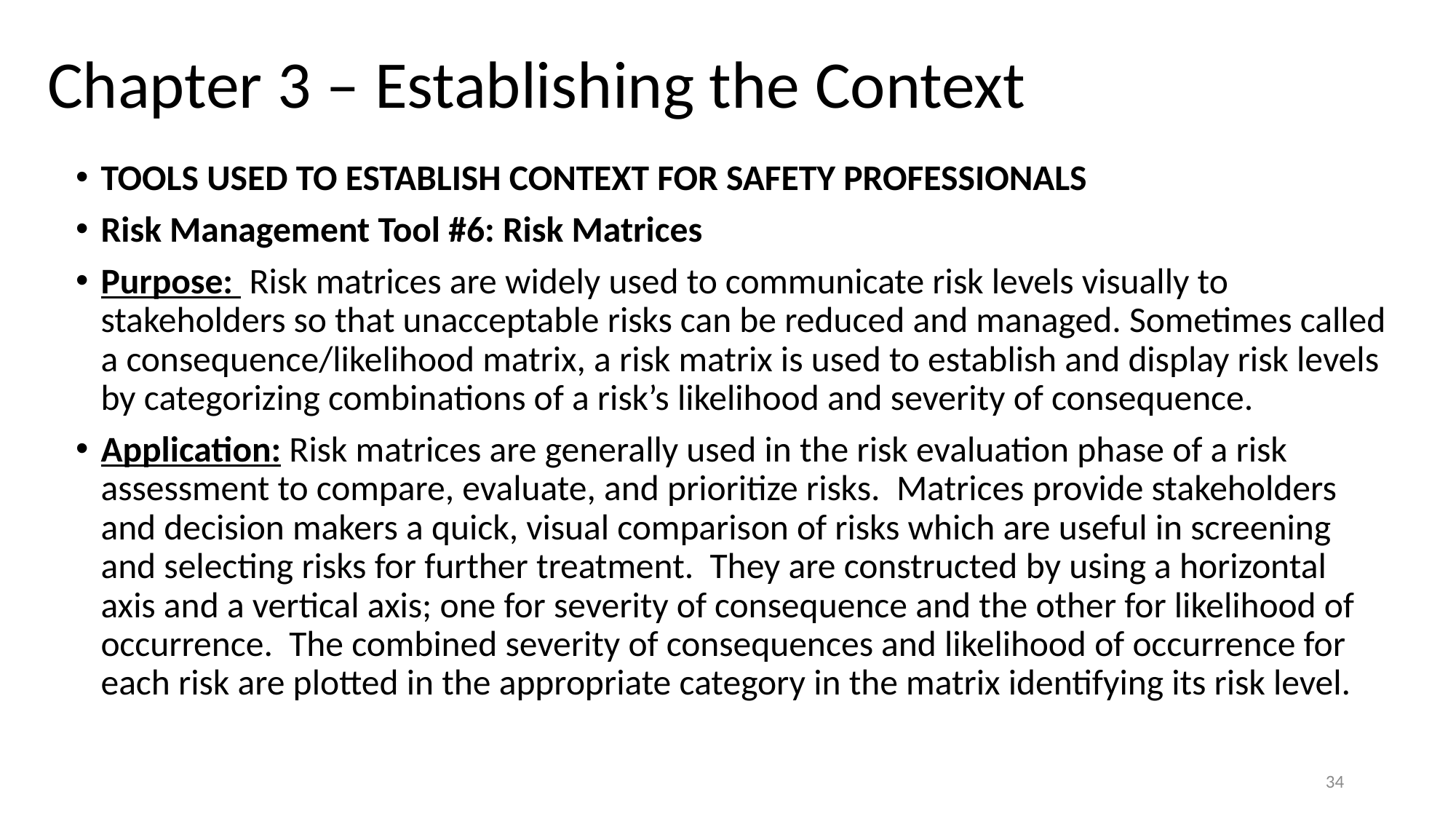

# Chapter 3 – Establishing the Context
TOOLS USED TO ESTABLISH CONTEXT FOR SAFETY PROFESSIONALS
Risk Management Tool #6: Risk Matrices
Purpose:  Risk matrices are widely used to communicate risk levels visually to stakeholders so that unacceptable risks can be reduced and managed. Sometimes called a consequence/likelihood matrix, a risk matrix is used to establish and display risk levels by categorizing combinations of a risk’s likelihood and severity of consequence.
Application: Risk matrices are generally used in the risk evaluation phase of a risk assessment to compare, evaluate, and prioritize risks.  Matrices provide stakeholders and decision makers a quick, visual comparison of risks which are useful in screening and selecting risks for further treatment.  They are constructed by using a horizontal axis and a vertical axis; one for severity of consequence and the other for likelihood of occurrence.  The combined severity of consequences and likelihood of occurrence for each risk are plotted in the appropriate category in the matrix identifying its risk level.
34